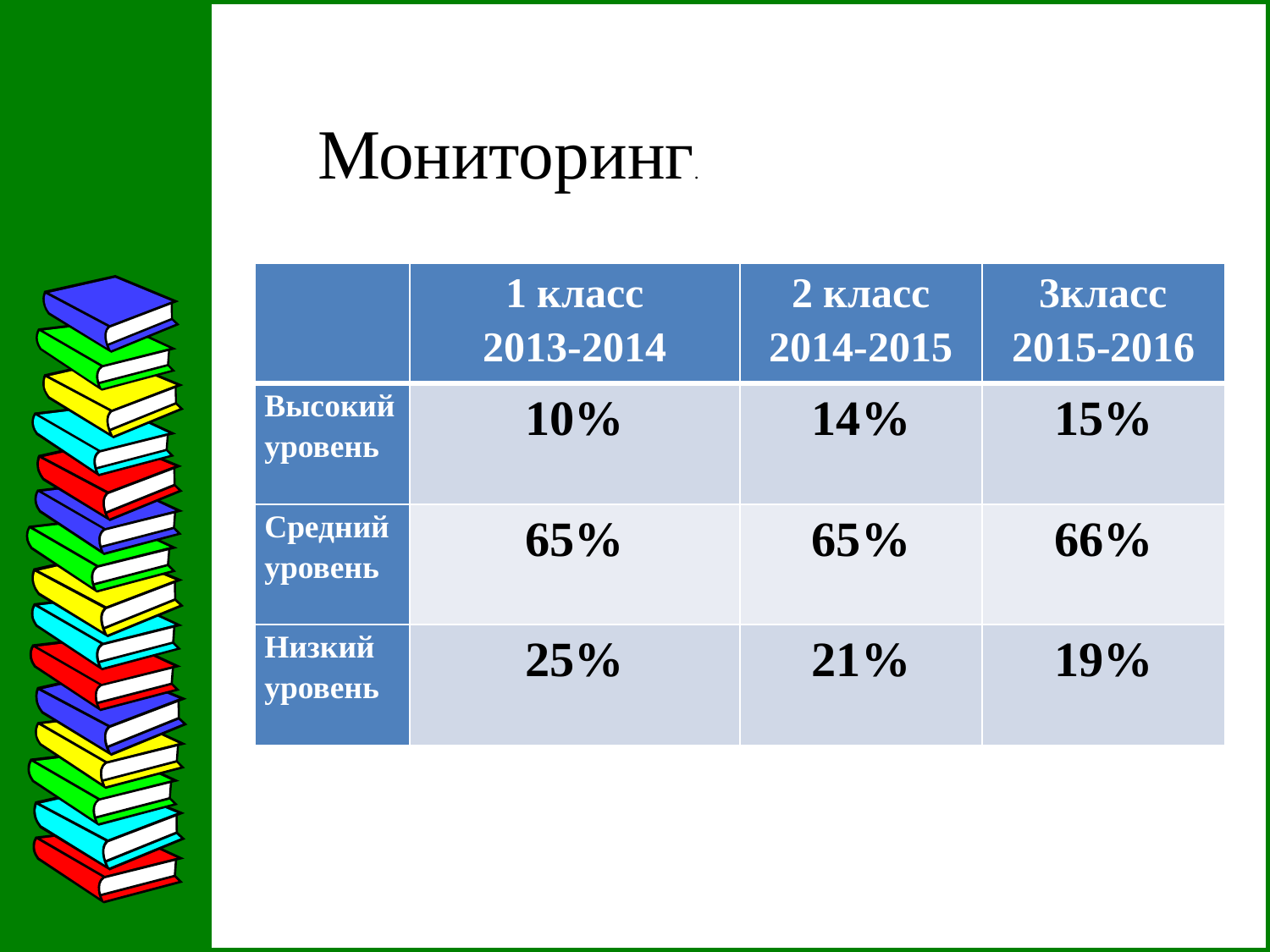

#
Мониторинг.

|  | 1 класс 2013-2014 | 2 класс 2014-2015 | 3класс 2015-2016 |
| --- | --- | --- | --- |
| Высокий уровень | 10% | 14% | 15% |
| Средний уровень | 65% | 65% | 66% |
| Низкий уровень | 25% | 21% | 19% |